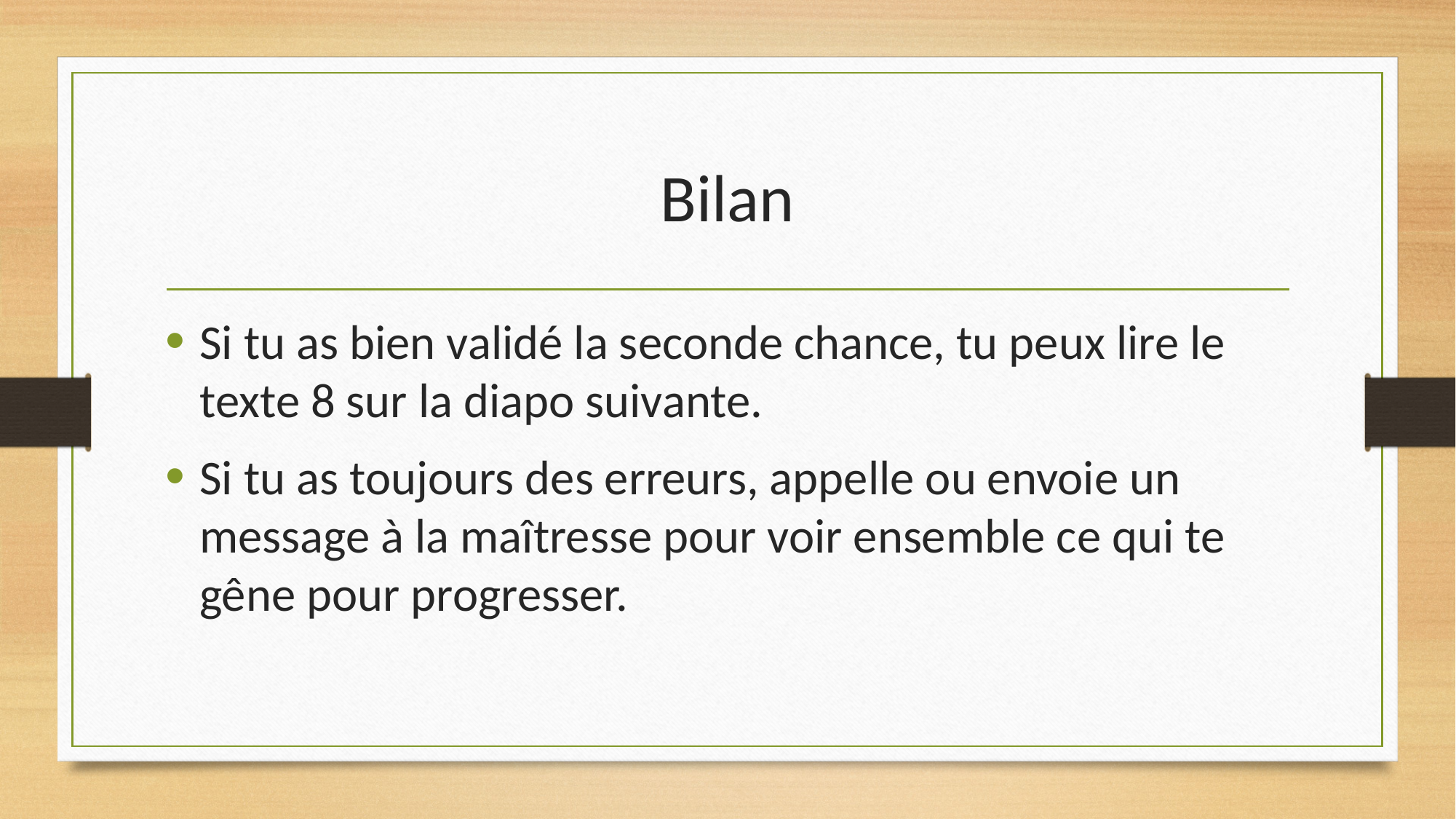

# Bilan
Si tu as bien validé la seconde chance, tu peux lire le texte 8 sur la diapo suivante.
Si tu as toujours des erreurs, appelle ou envoie un message à la maîtresse pour voir ensemble ce qui te gêne pour progresser.